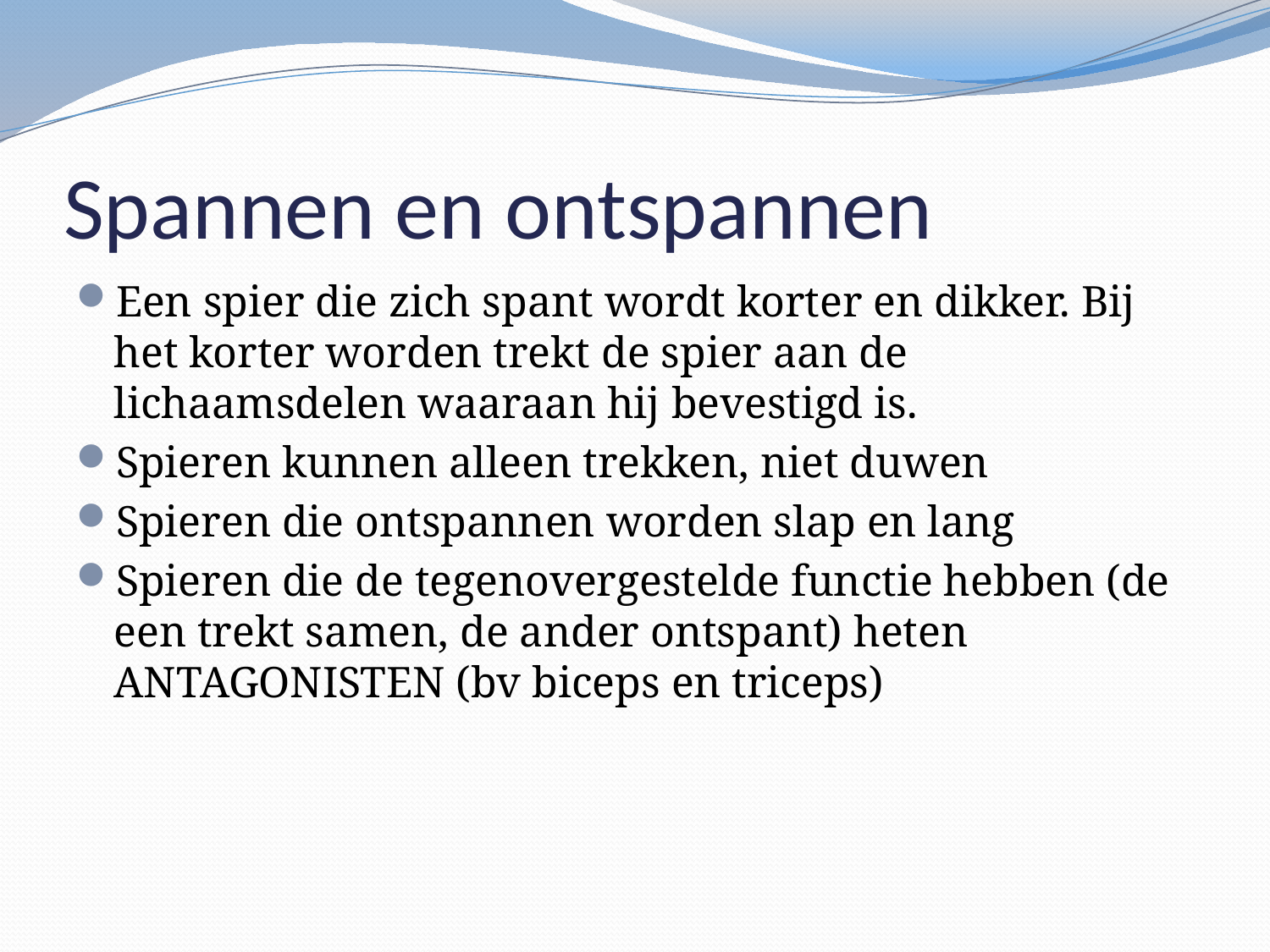

# Spannen en ontspannen
Een spier die zich spant wordt korter en dikker. Bij het korter worden trekt de spier aan de lichaamsdelen waaraan hij bevestigd is.
Spieren kunnen alleen trekken, niet duwen
Spieren die ontspannen worden slap en lang
Spieren die de tegenovergestelde functie hebben (de een trekt samen, de ander ontspant) heten ANTAGONISTEN (bv biceps en triceps)